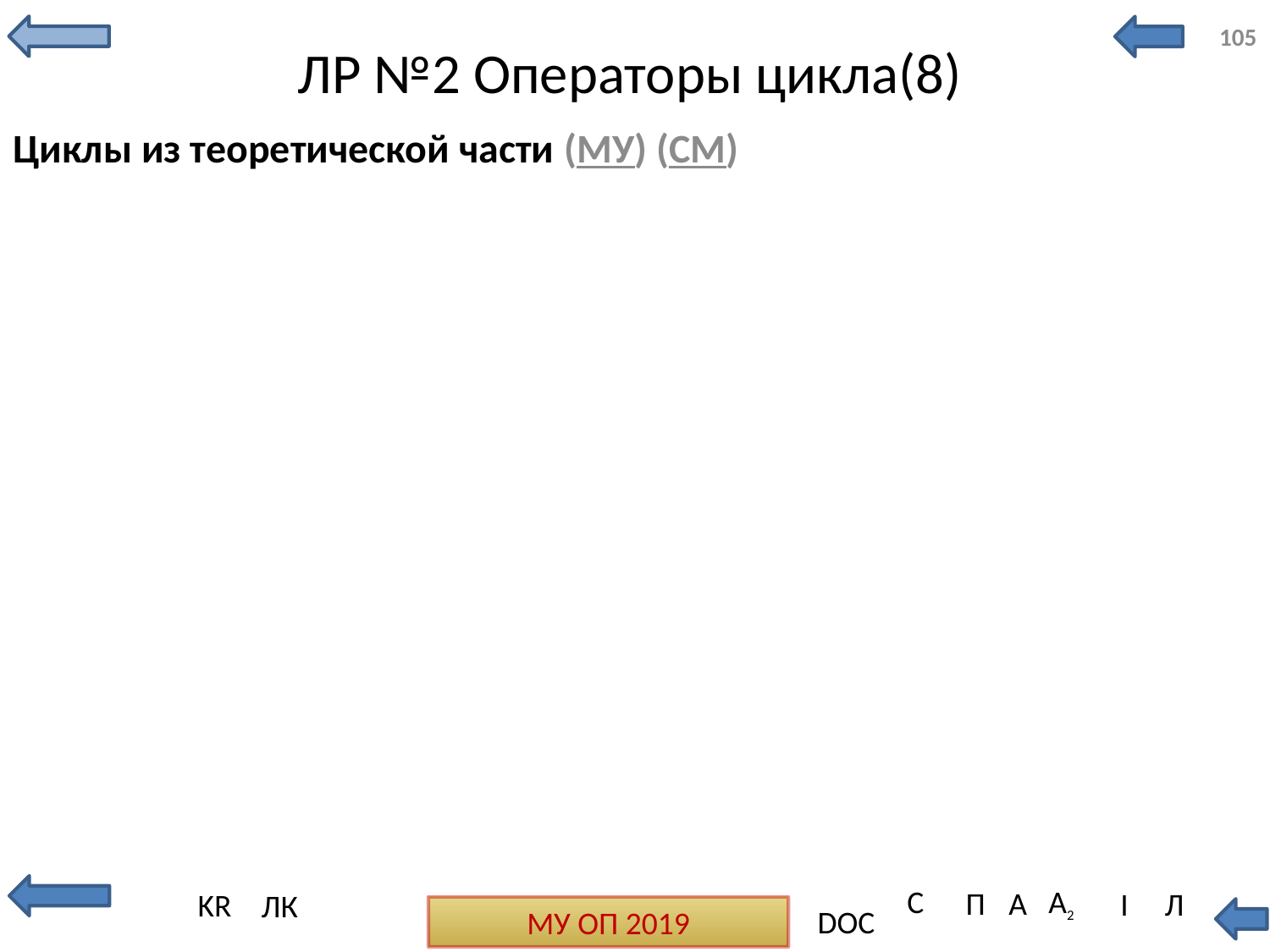

105
# ЛР №2 Операторы цикла(8)
Циклы из теоретической части (МУ) (СМ)